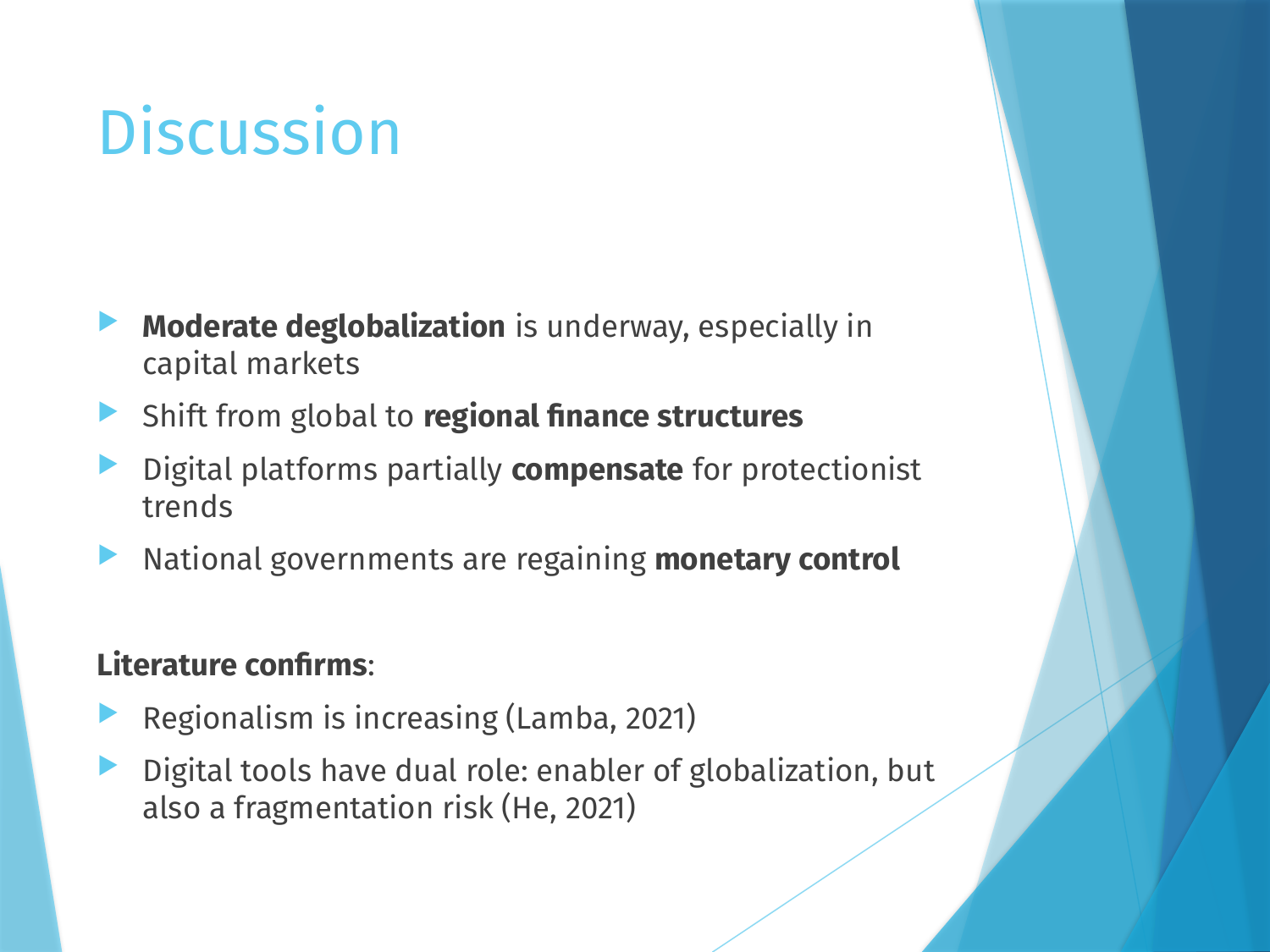

# Discussion
Moderate deglobalization is underway, especially in capital markets
Shift from global to regional finance structures
Digital platforms partially compensate for protectionist trends
National governments are regaining monetary control

Literature confirms:
Regionalism is increasing (Lamba, 2021)
Digital tools have dual role: enabler of globalization, but also a fragmentation risk (He, 2021)